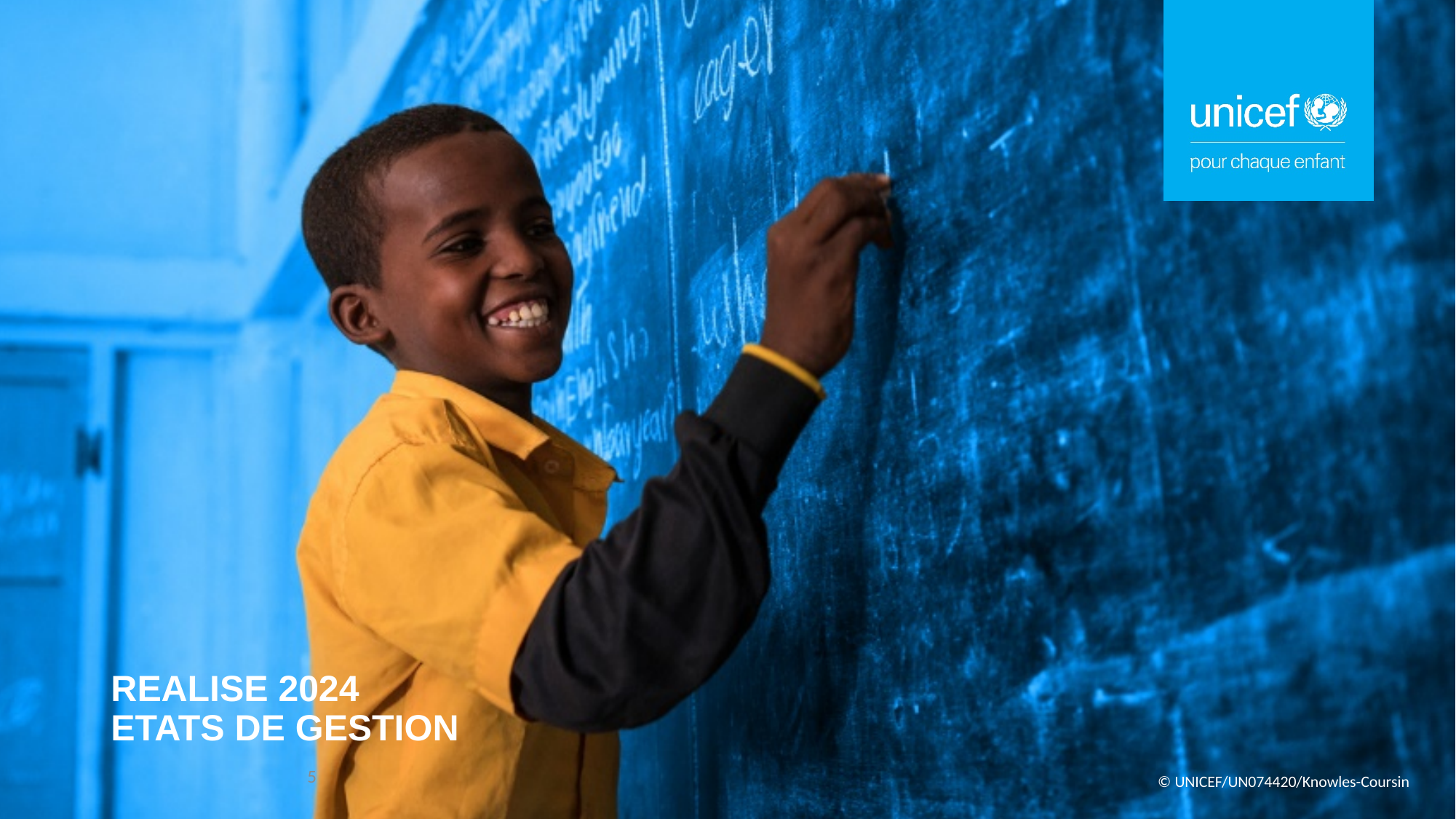

# REALISE 2024 ETATS DE GESTION
5